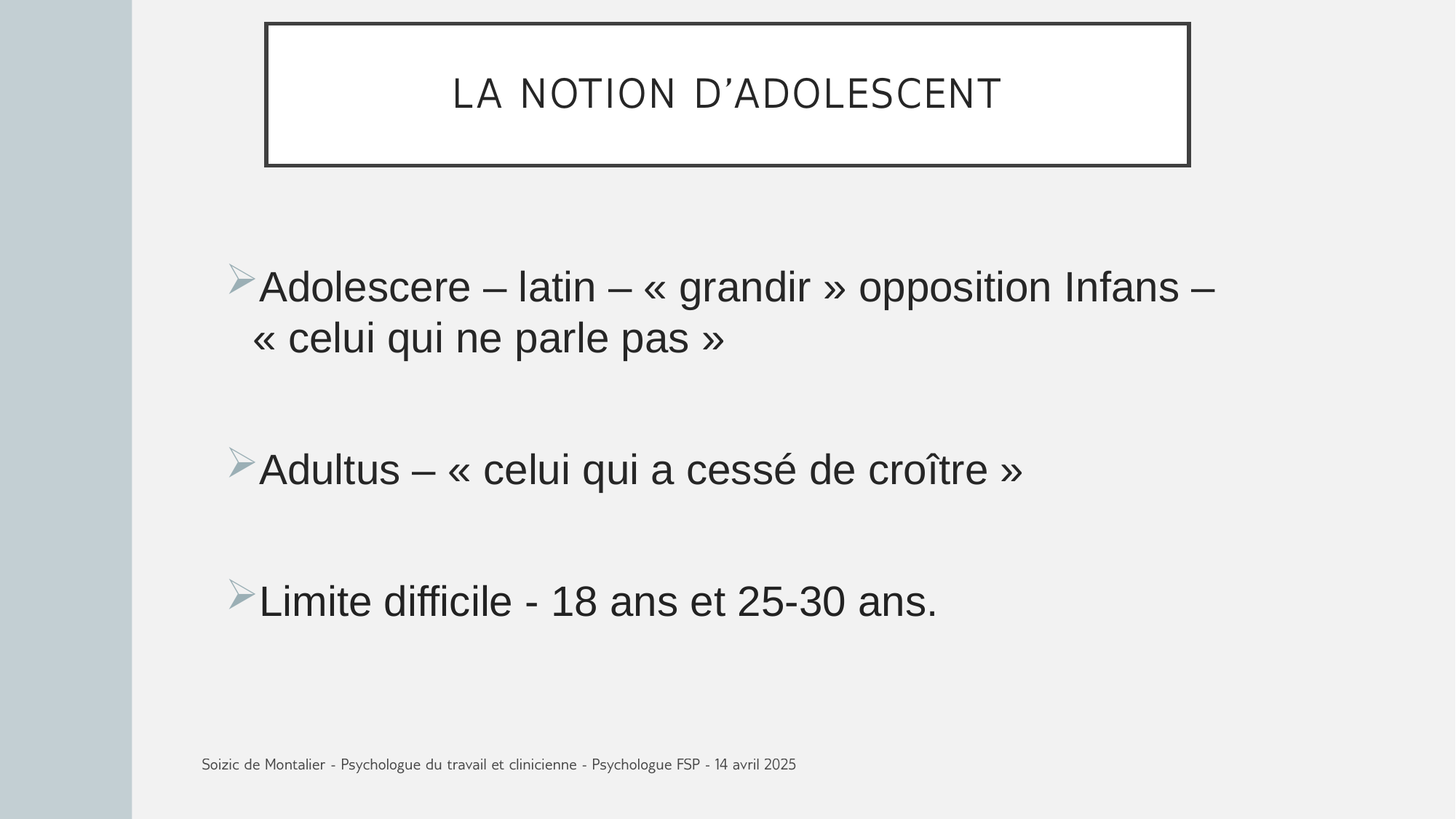

# La notion d’adolescent
Adolescere – latin – « grandir » opposition Infans – « celui qui ne parle pas »

Adultus – « celui qui a cessé de croître »

Limite difficile - 18 ans et 25-30 ans.

Soizic de Montalier - Psychologue du travail et clinicienne - Psychologue FSP - 14 avril 2025